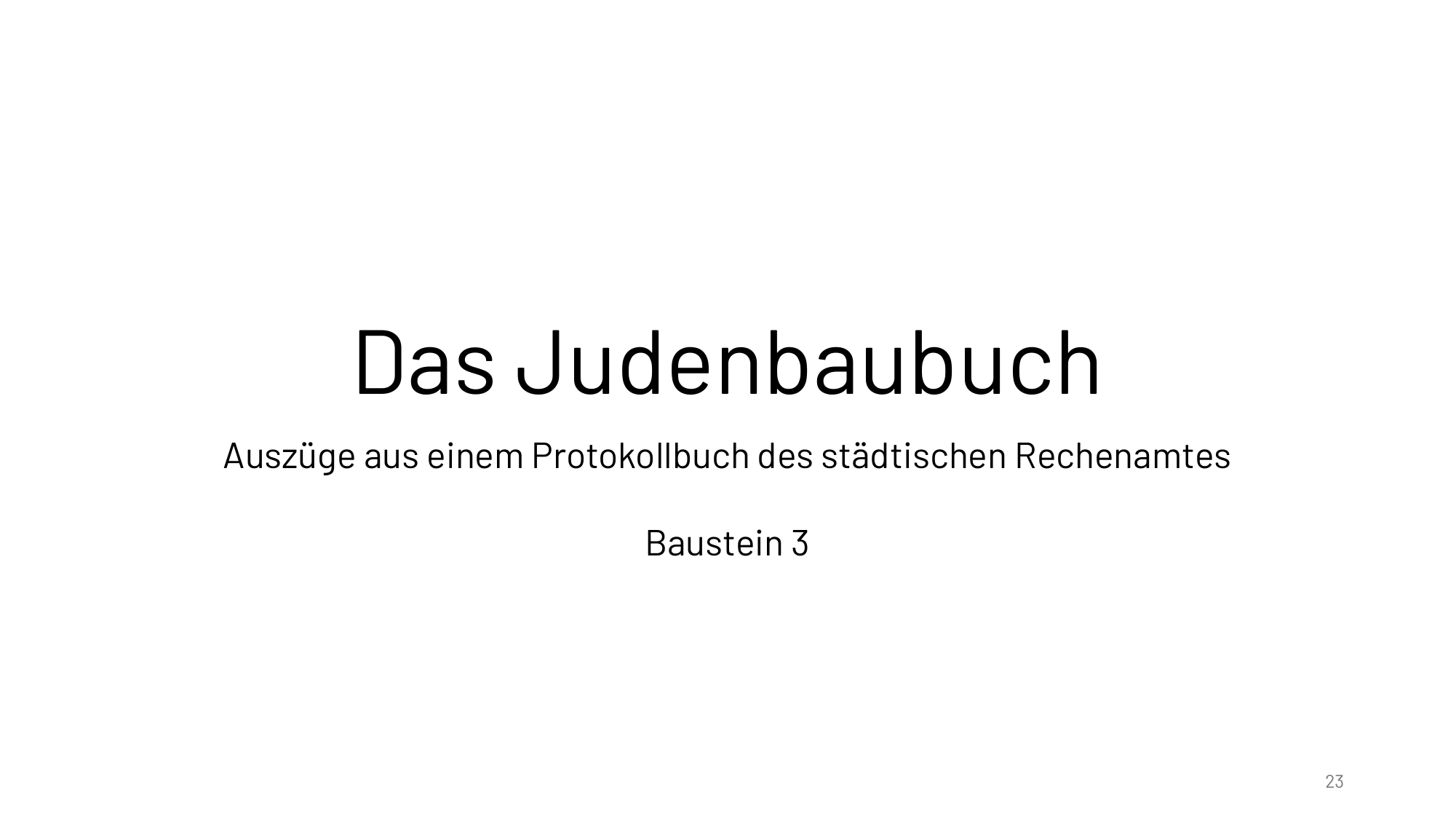

# Das Judenbaubuch
Auszüge aus einem Protokollbuch des städtischen Rechenamtes

Baustein 3
23